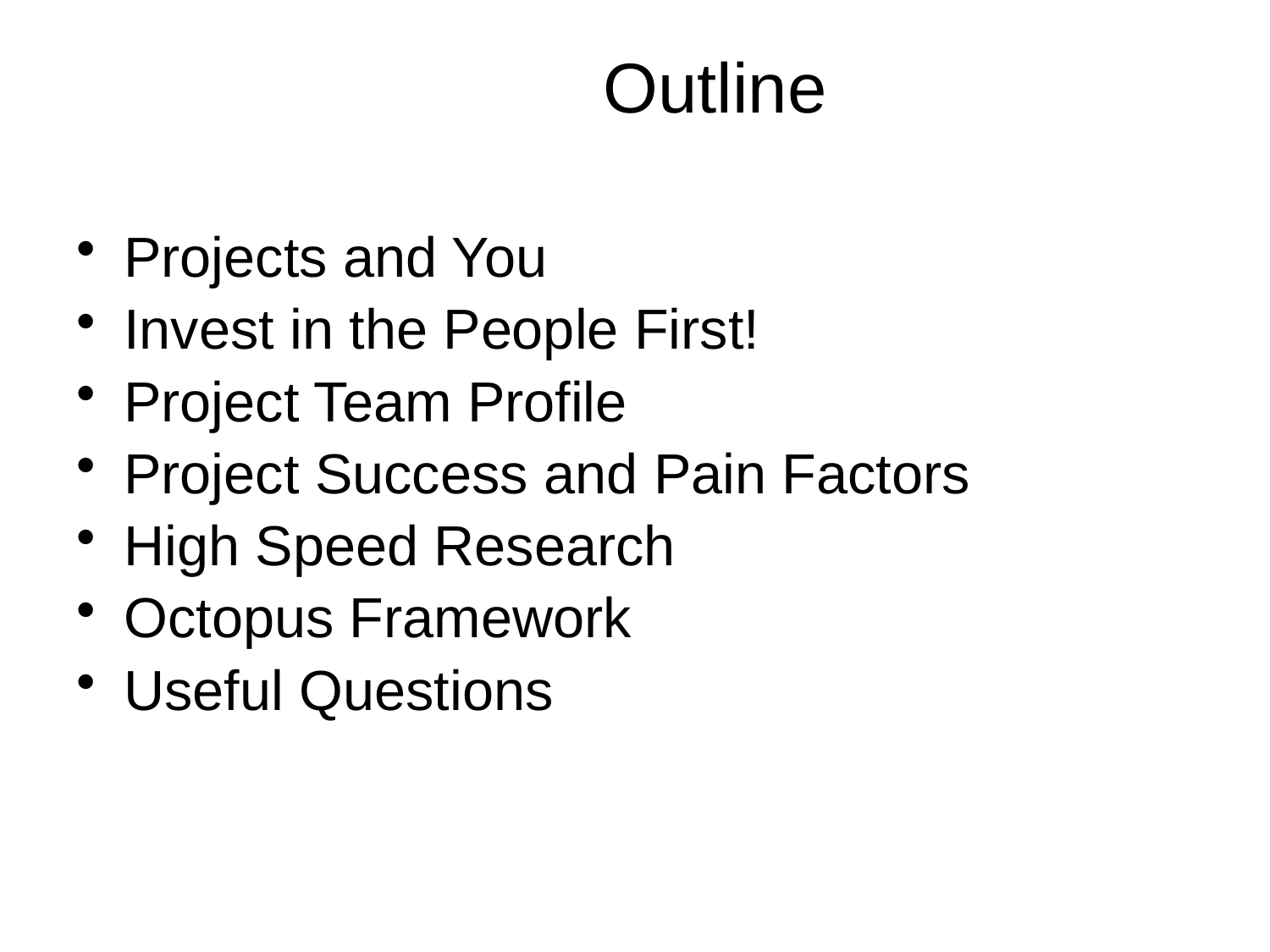

# Outline
Projects and You
Invest in the People First!
Project Team Profile
Project Success and Pain Factors
High Speed Research
Octopus Framework
Useful Questions